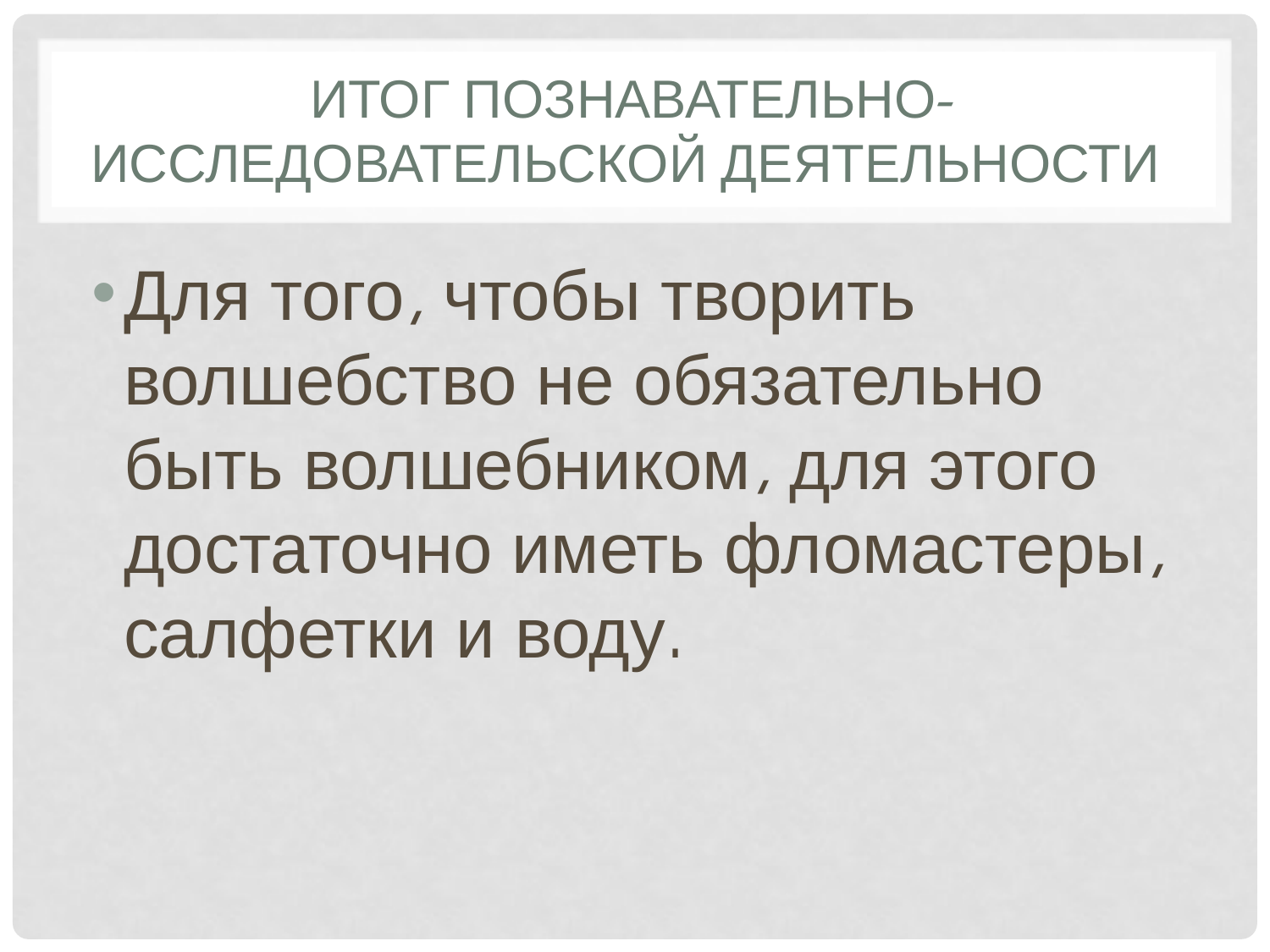

# Итог познавательно-исследовательской деятельности
Для того, чтобы творить волшебство не обязательно быть волшебником, для этого достаточно иметь фломастеры, салфетки и воду.